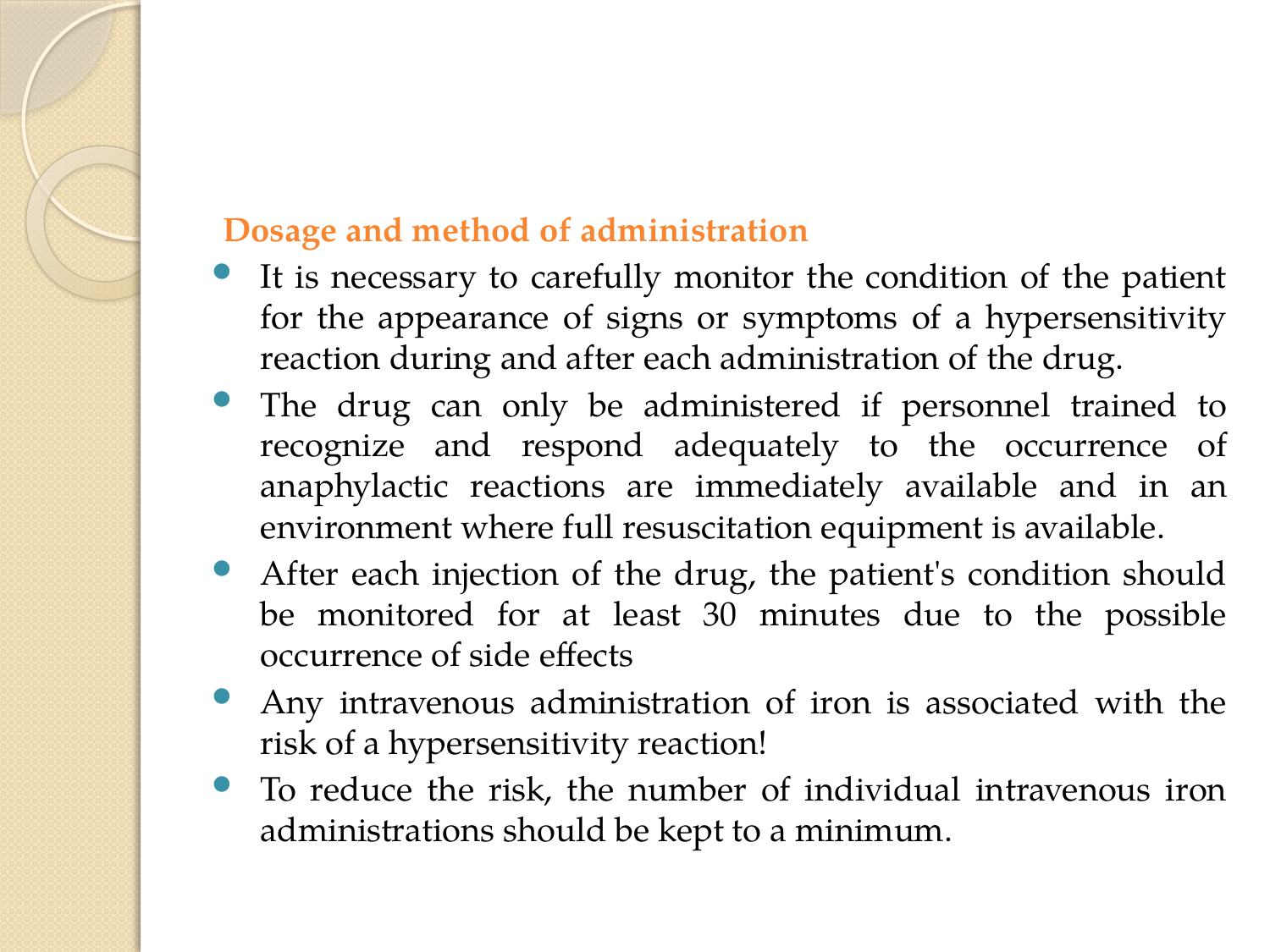

#
Dosage and method of administration
It is necessary to carefully monitor the condition of the patient for the appearance of signs or symptoms of a hypersensitivity reaction during and after each administration of the drug.
The drug can only be administered if personnel trained to recognize and respond adequately to the occurrence of anaphylactic reactions are immediately available and in an environment where full resuscitation equipment is available.
After each injection of the drug, the patient's condition should be monitored for at least 30 minutes due to the possible occurrence of side effects
Any intravenous administration of iron is associated with the risk of a hypersensitivity reaction!
To reduce the risk, the number of individual intravenous iron administrations should be kept to a minimum.